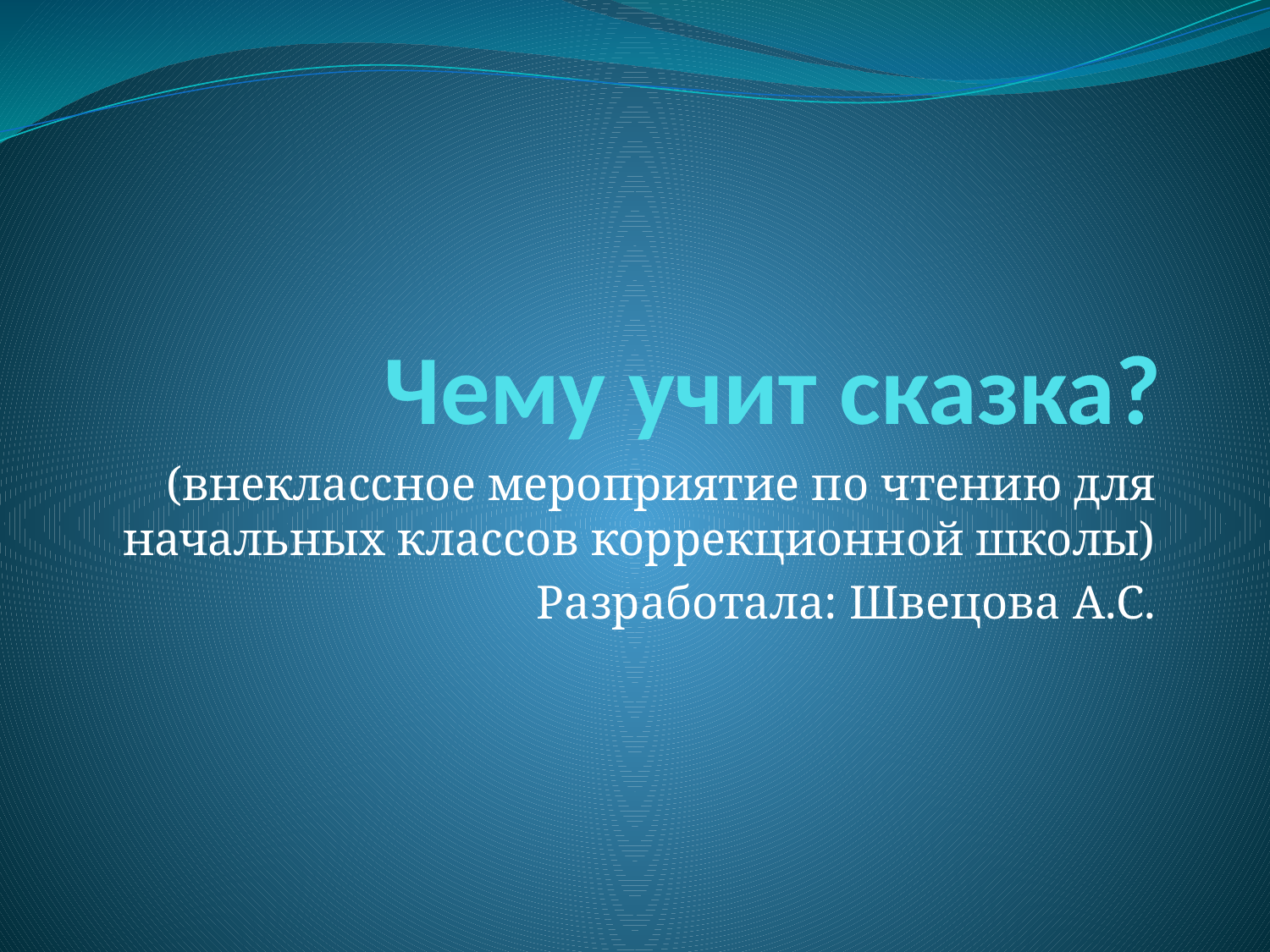

# Чему учит сказка?
(внеклассное мероприятие по чтению для начальных классов коррекционной школы)
Разработала: Швецова А.С.